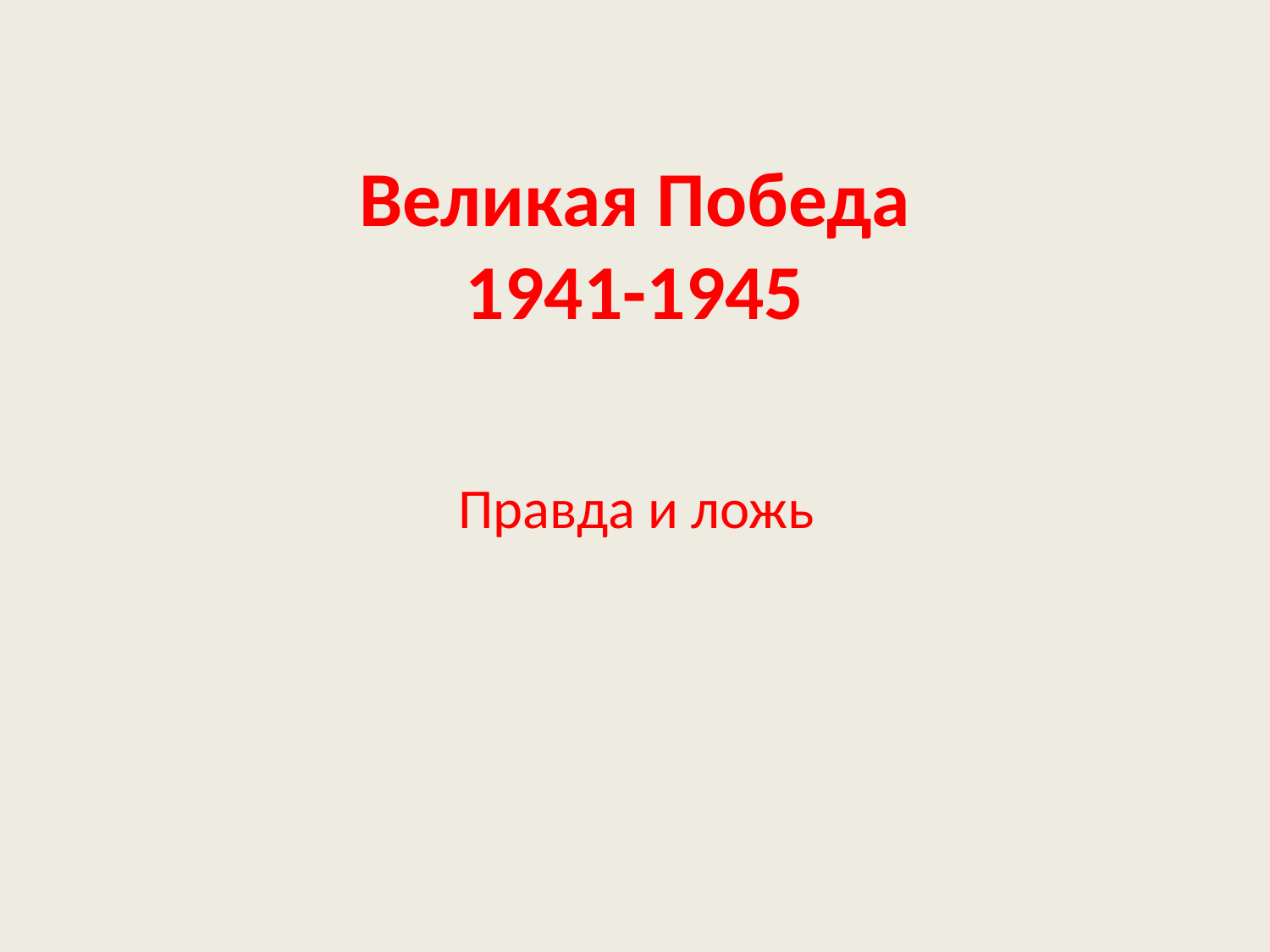

# Великая Победа 1941-1945
Правда и ложь